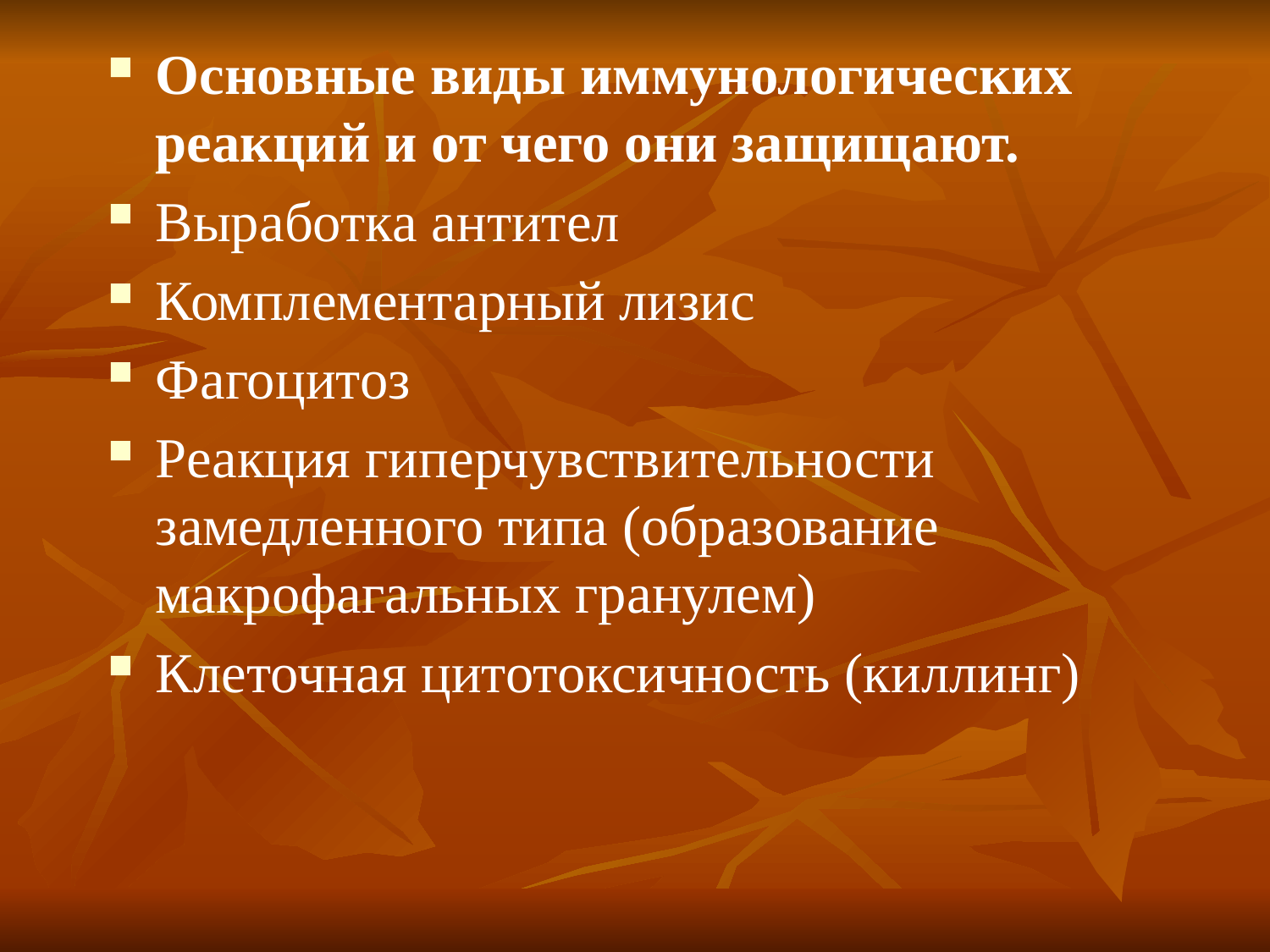

Основные виды иммунологических реакций и от чего они защищают.
Выработка антител
Комплементарный лизис
Фагоцитоз
Реакция гиперчувствительности замедленного типа (образование макрофагальных гранулем)
Клеточная цитотоксичность (киллинг)